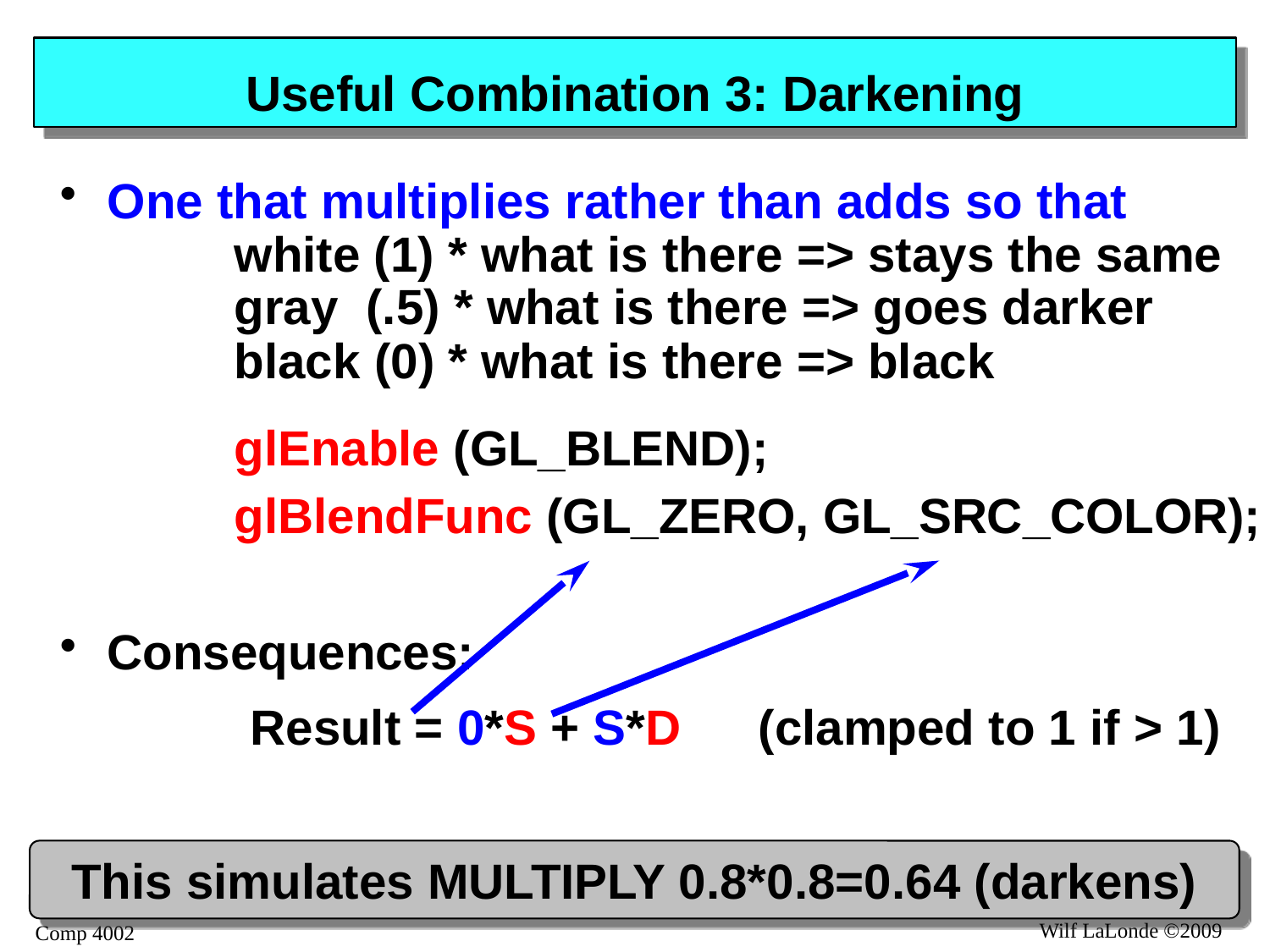

# Useful Combination 3: Darkening
One that multiplies rather than adds so that
	white (1) * what is there => stays the same
	gray  (.5) * what is there => goes darker
	black (0) * what is there => black

		glEnable (GL_BLEND);
		glBlendFunc (GL_ZERO, GL_SRC_COLOR);

Consequences:
	Result = 0*S + S*D	(clamped to 1 if > 1)

This simulates MULTIPLY 0.8*0.8=0.64 (darkens)